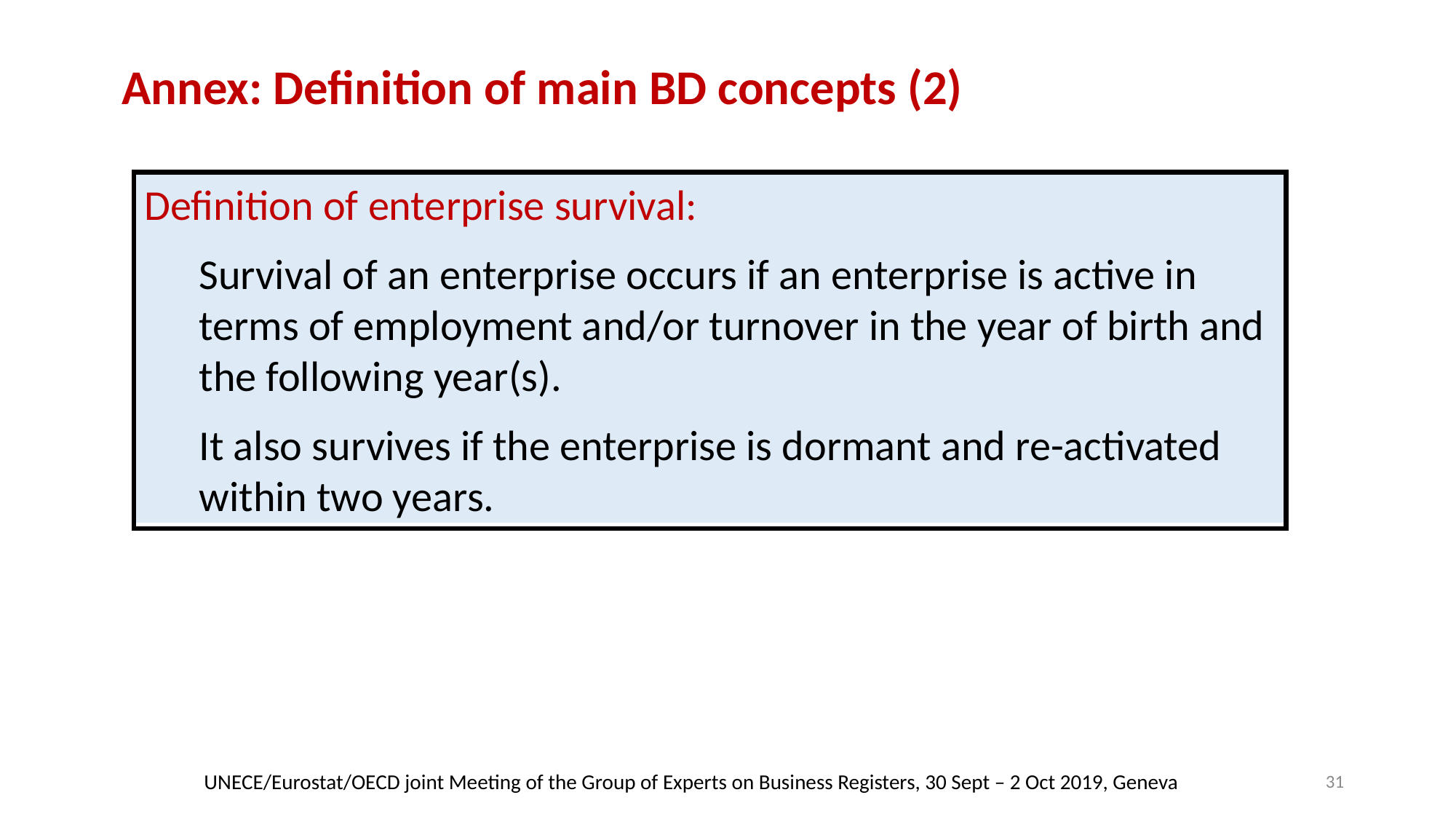

Annex: Definition of main BD concepts (2)
Definition of enterprise survival:
Survival of an enterprise occurs if an enterprise is active in terms of employment and/or turnover in the year of birth and the following year(s).
It also survives if the enterprise is dormant and re-activated within two years.

UNECE/Eurostat/OECD joint Meeting of the Group of Experts on Business Registers, 30 Sept – 2 Oct 2019, Geneva
31